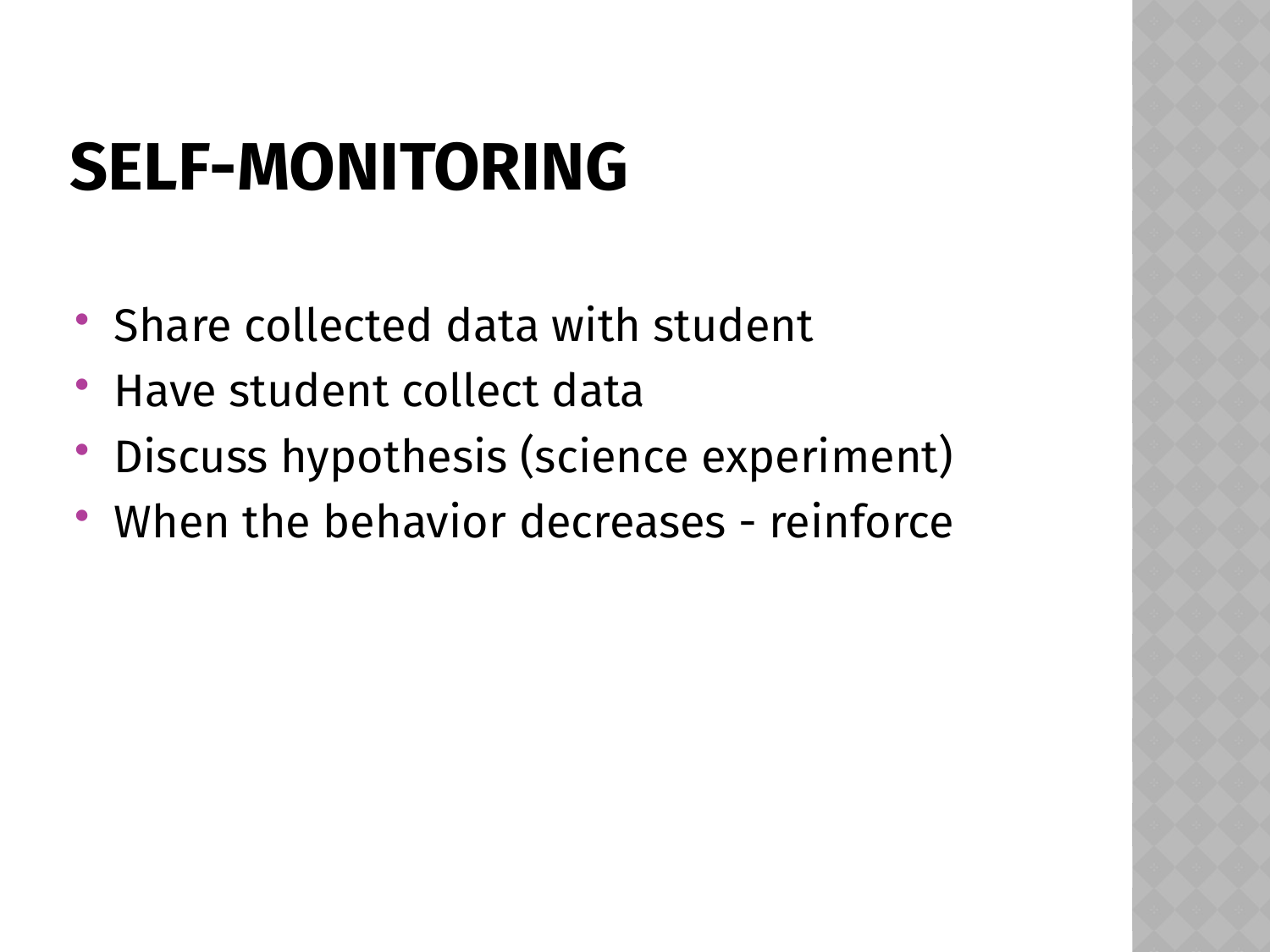

# Self-Monitoring

Share collected data with student
Have student collect data
Discuss hypothesis (science experiment)
When the behavior decreases - reinforce